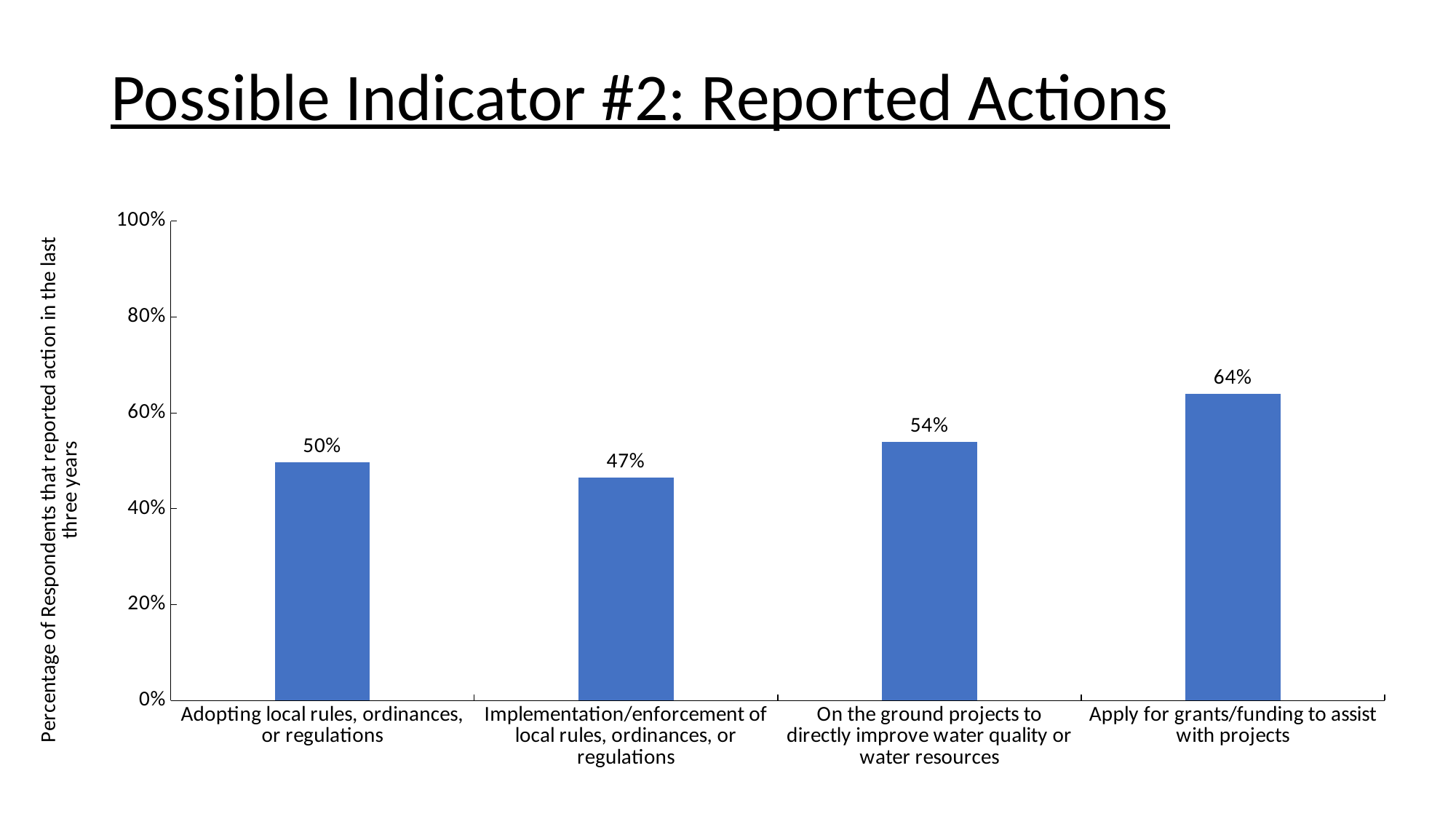

# Possible Indicator #2: Reported Actions

### Chart

| Category | % |
|---|---|
| Adopting local rules, ordinances, or regulations | 0.4973544973544973 |
| Implementation/enforcement of local rules, ordinances, or regulations | 0.4656084656084656 |
| On the ground projects to directly improve water quality or water resources | 0.5396825396825397 |
| Apply for grants/funding to assist with projects | 0.6402116402116402 |